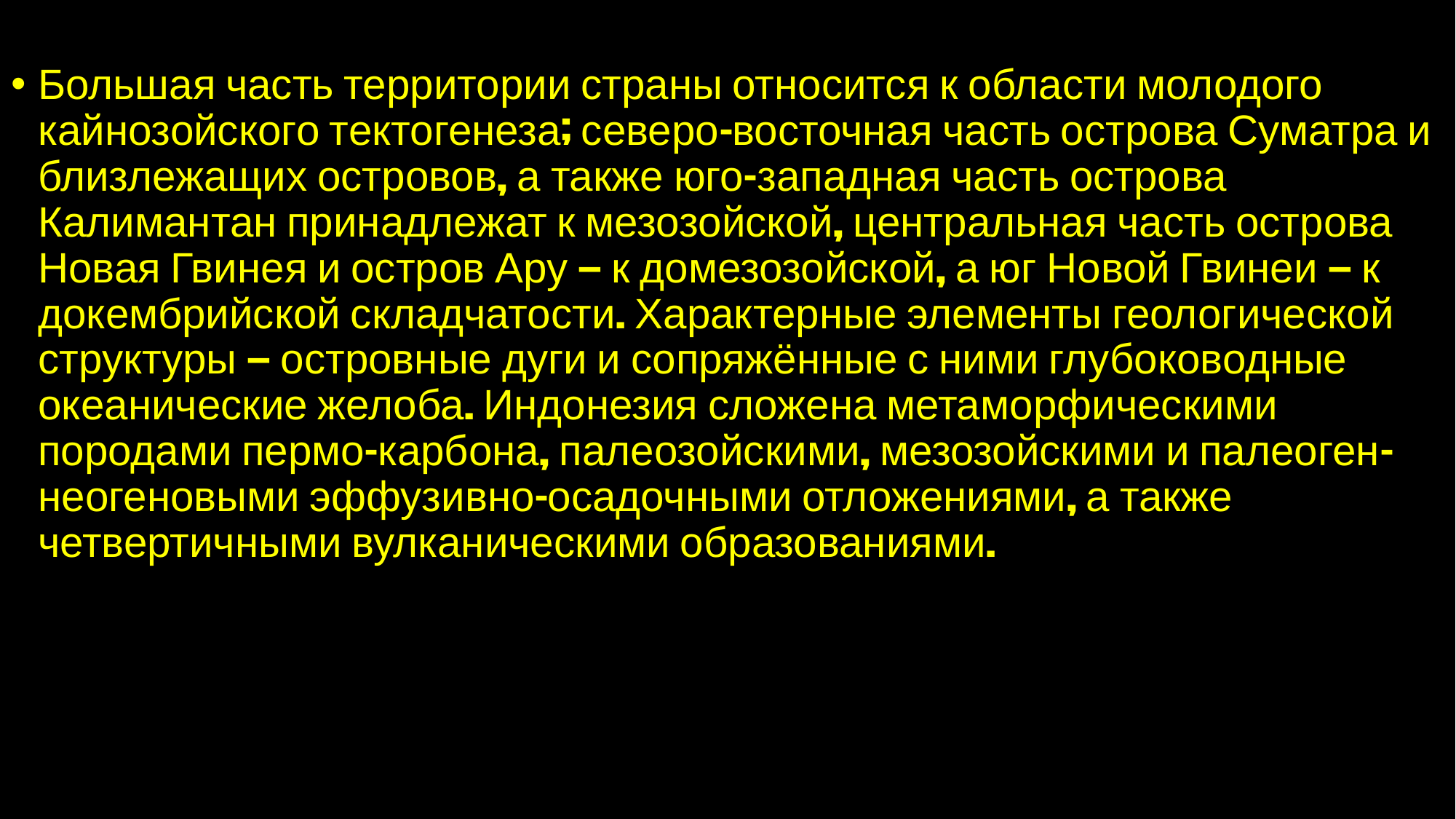

Большая часть территории страны относится к области молодого кайнозойского тектогенеза; северо-восточная часть острова Суматра и близлежащих островов, а также юго-западная часть острова Калимантан принадлежат к мезозойской, центральная часть острова Новая Гвинея и остров Ару — к домезозойской, а юг Новой Гвинеи — к докембрийской складчатости. Характерные элементы геологической структуры — островные дуги и сопряжённые с ними глубоководные океанические желоба. Индонезия сложена метаморфическими породами пермо-карбона, палеозойскими, мезозойскими и палеоген-неогеновыми эффузивно-осадочными отложениями, а также четвертичными вулканическими образованиями.